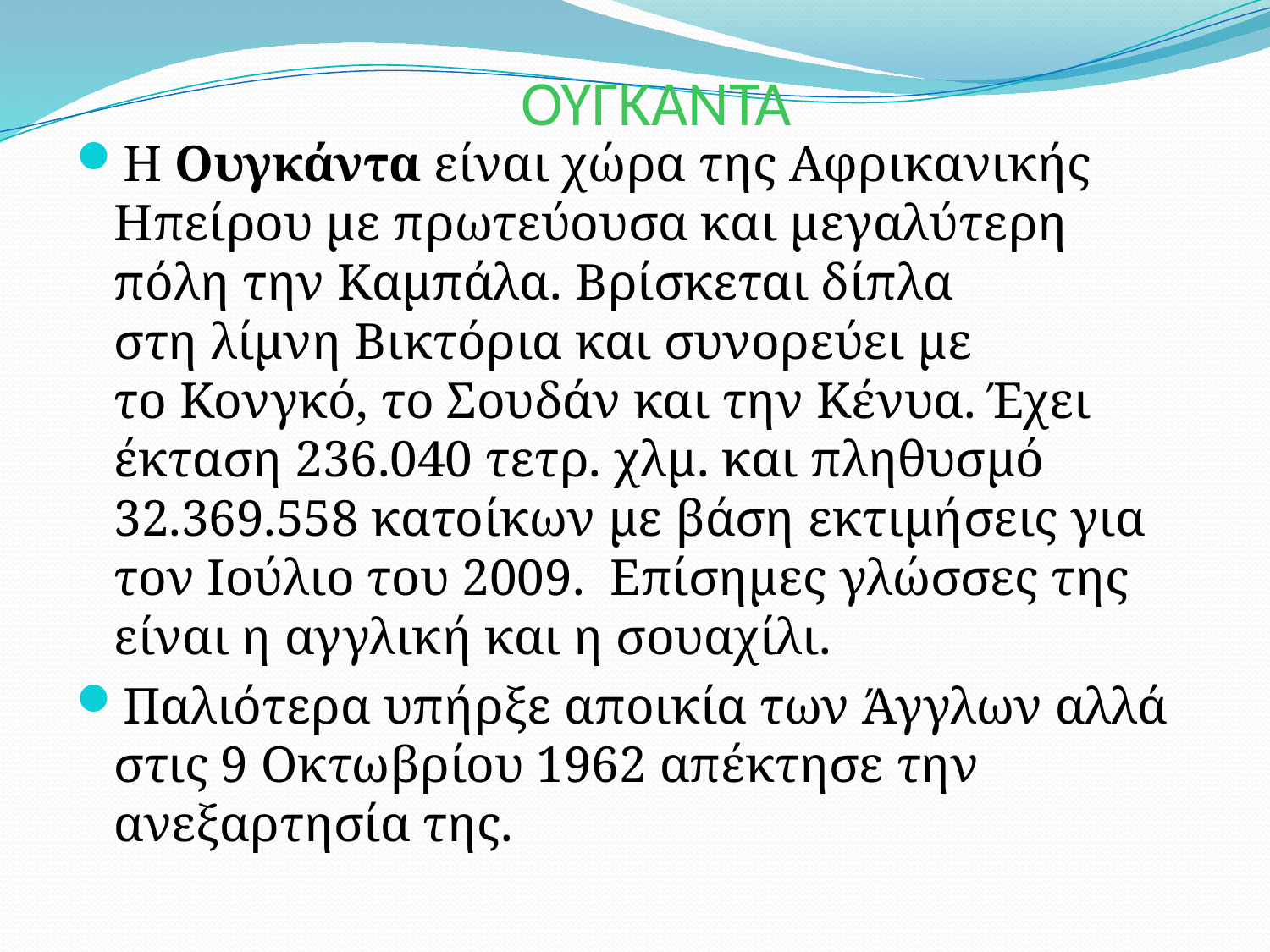

# OYΓΚΑΝΤΑ
Η Ουγκάντα είναι χώρα της Αφρικανικής Ηπείρου με πρωτεύουσα και μεγαλύτερη πόλη την Καμπάλα. Βρίσκεται δίπλα στη λίμνη Βικτόρια και συνορεύει με το Κονγκό, το Σουδάν και την Κένυα. Έχει έκταση 236.040 τετρ. χλμ. και πληθυσμό 32.369.558 κατοίκων με βάση εκτιμήσεις για τον Ιούλιο του 2009.  Επίσημες γλώσσες της είναι η αγγλική και η σουαχίλι.
Παλιότερα υπήρξε αποικία των Άγγλων αλλά στις 9 Οκτωβρίου 1962 απέκτησε την ανεξαρτησία της.